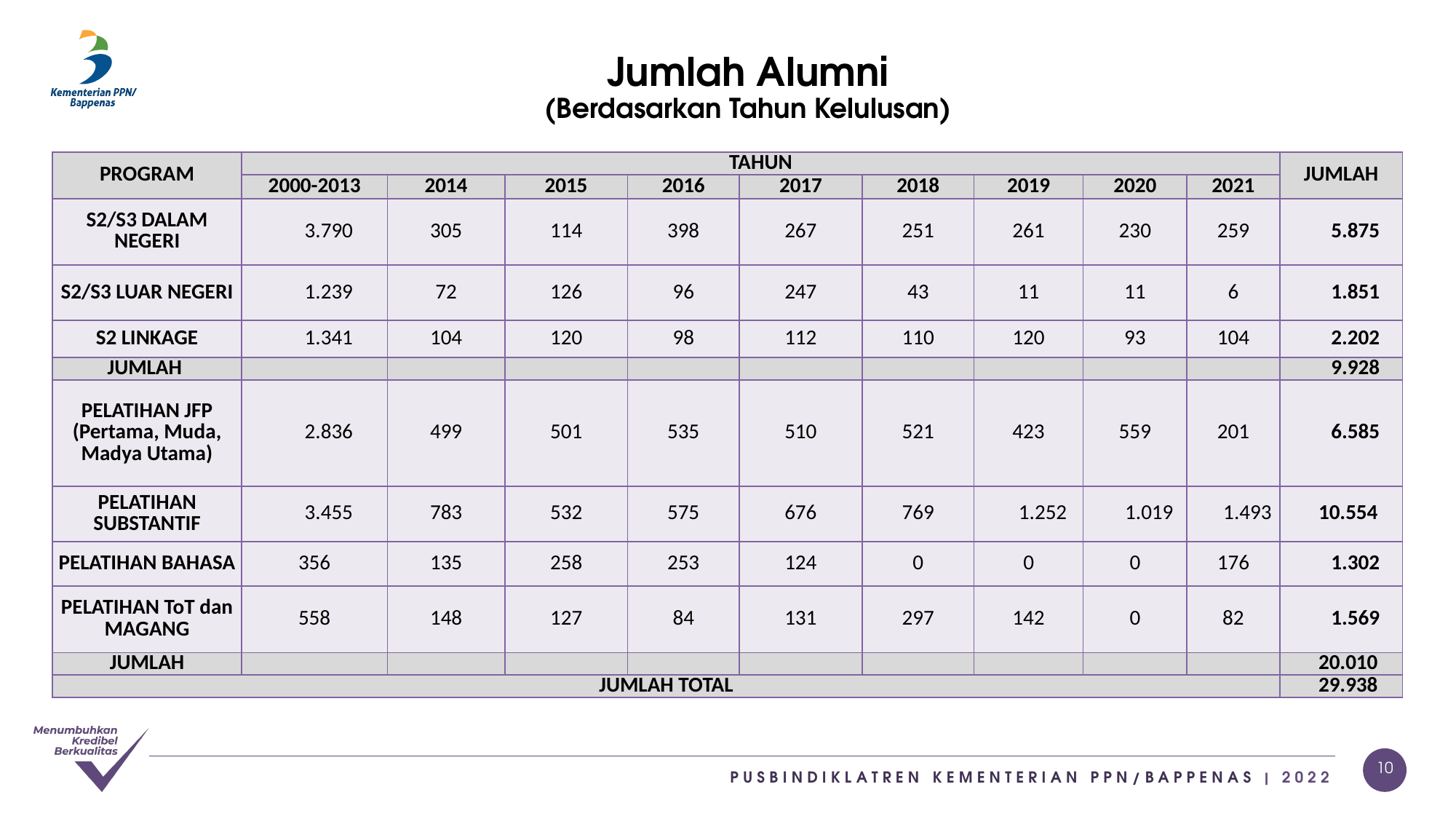

Jumlah Alumni
(Berdasarkan Tahun Kelulusan)
| PROGRAM | TAHUN |  |  |  |  |  |  |  |  | JUMLAH |
| --- | --- | --- | --- | --- | --- | --- | --- | --- | --- | --- |
|  | 2000-2013 | 2014 | 2015 | 2016 | 2017 | 2018 | 2019 | 2020 | 2021 |  |
| S2/S3 DALAM NEGERI | 3.790 | 305 | 114 | 398 | 267 | 251 | 261 | 230 | 259 | 5.875 |
| S2/S3 LUAR NEGERI | 1.239 | 72 | 126 | 96 | 247 | 43 | 11 | 11 | 6 | 1.851 |
| S2 LINKAGE | 1.341 | 104 | 120 | 98 | 112 | 110 | 120 | 93 | 104 | 2.202 |
| JUMLAH |  |  |  |  |  |  |  |  |  | 9.928 |
| PELATIHAN JFP (Pertama, Muda, Madya Utama) | 2.836 | 499 | 501 | 535 | 510 | 521 | 423 | 559 | 201 | 6.585 |
| PELATIHAN SUBSTANTIF | 3.455 | 783 | 532 | 575 | 676 | 769 | 1.252 | 1.019 | 1.493 | 10.554 |
| PELATIHAN BAHASA | 356 | 135 | 258 | 253 | 124 | 0 | 0 | 0 | 176 | 1.302 |
| PELATIHAN ToT dan MAGANG | 558 | 148 | 127 | 84 | 131 | 297 | 142 | 0 | 82 | 1.569 |
| JUMLAH |  |  |  |  |  |  |  |  |  | 20.010 |
| JUMLAH TOTAL |  |  |  |  |  |  |  |  |  | 29.938 |
10